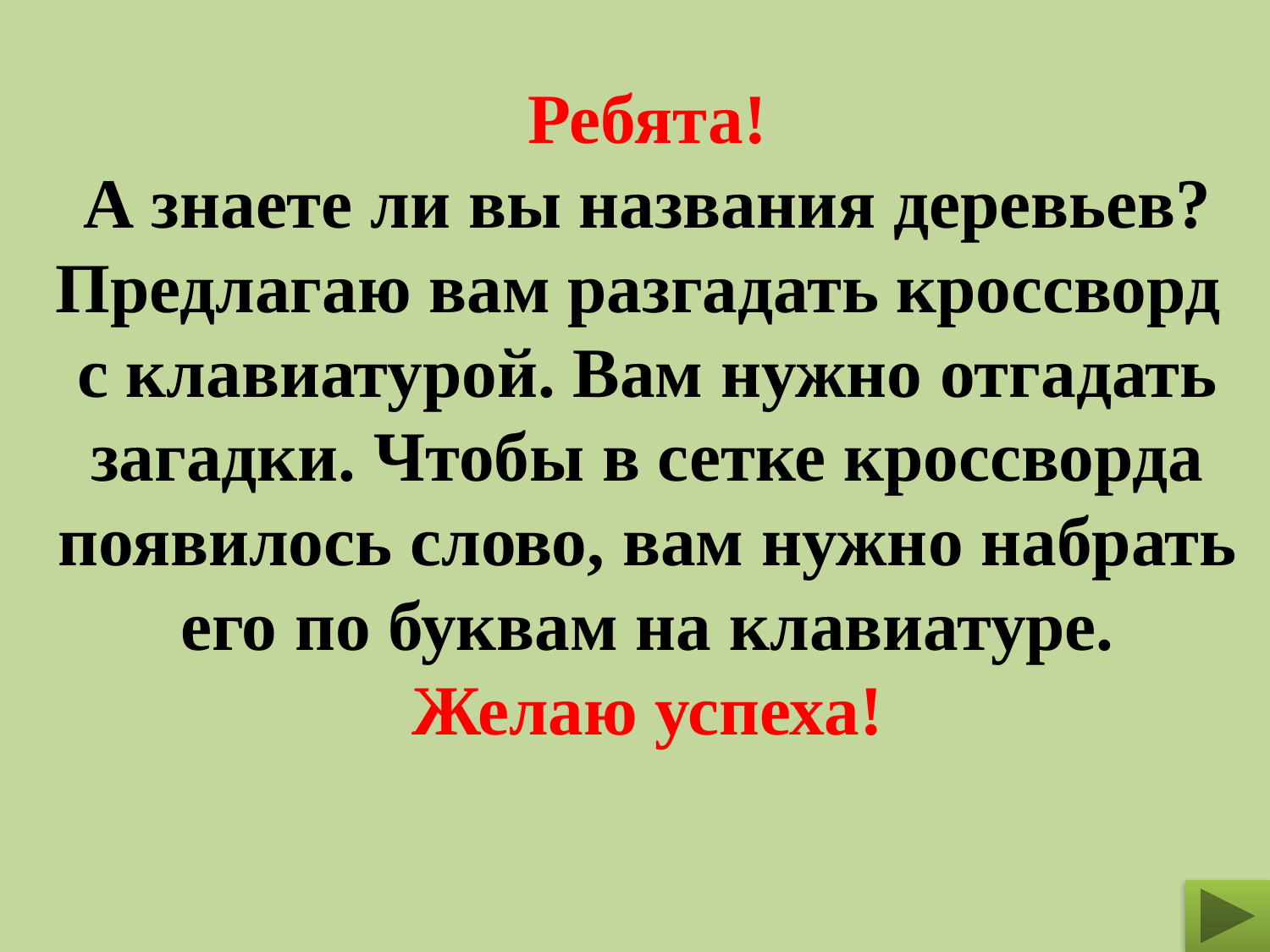

Ребята!
А знаете ли вы названия деревьев? Предлагаю вам разгадать кроссворд  с клавиатурой. Вам нужно отгадать загадки. Чтобы в сетке кроссворда появилось слово, вам нужно набрать его по буквам на клавиатуре.
Желаю успеха!